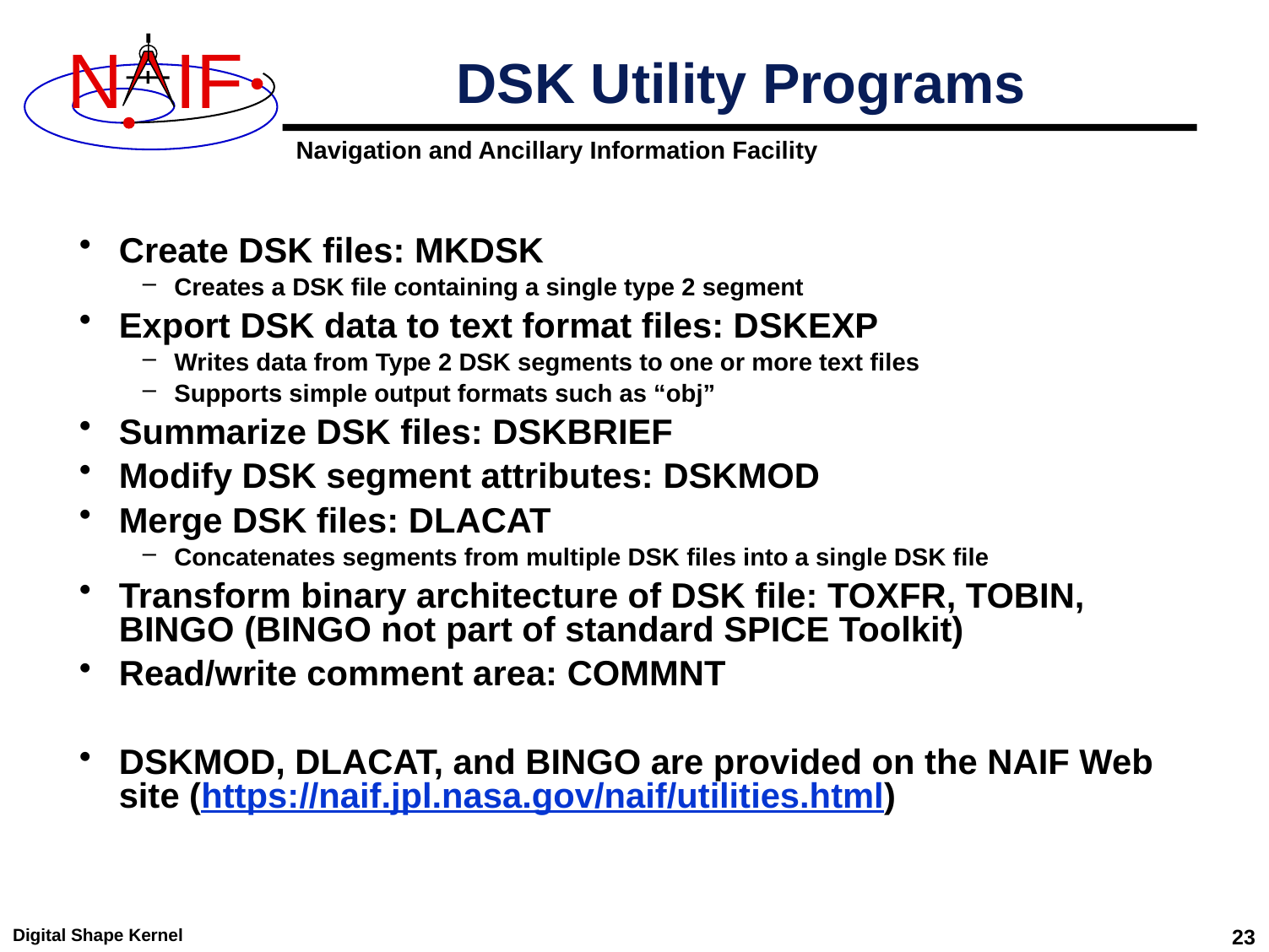

# DSK Utility Programs
Create DSK files: MKDSK
Creates a DSK file containing a single type 2 segment
Export DSK data to text format files: DSKEXP
Writes data from Type 2 DSK segments to one or more text files
Supports simple output formats such as “obj”
Summarize DSK files: DSKBRIEF
Modify DSK segment attributes: DSKMOD
Merge DSK files: DLACAT
Concatenates segments from multiple DSK files into a single DSK file
Transform binary architecture of DSK file: TOXFR, TOBIN, BINGO (BINGO not part of standard SPICE Toolkit)
Read/write comment area: COMMNT

DSKMOD, DLACAT, and BINGO are provided on the NAIF Web site (https://naif.jpl.nasa.gov/naif/utilities.html)

Digital Shape Kernel
23